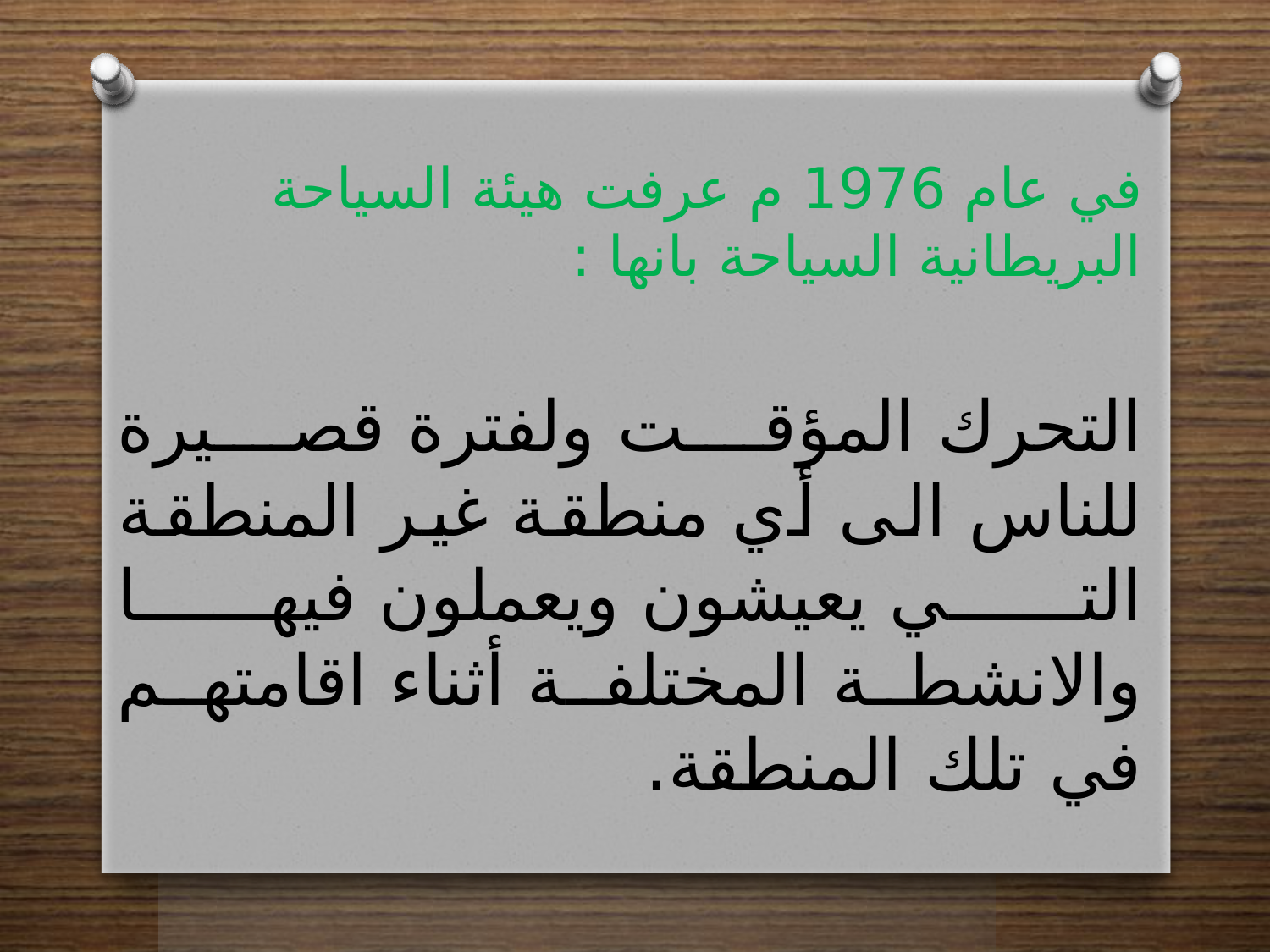

في عام 1976 م عرفت هيئة السياحة البريطانية السياحة بانها :

التحرك المؤقت ولفترة قصيرة للناس الى أي منطقة غير المنطقة التي يعيشون ويعملون فيها والانشطة المختلفة أثناء اقامتهم في تلك المنطقة.